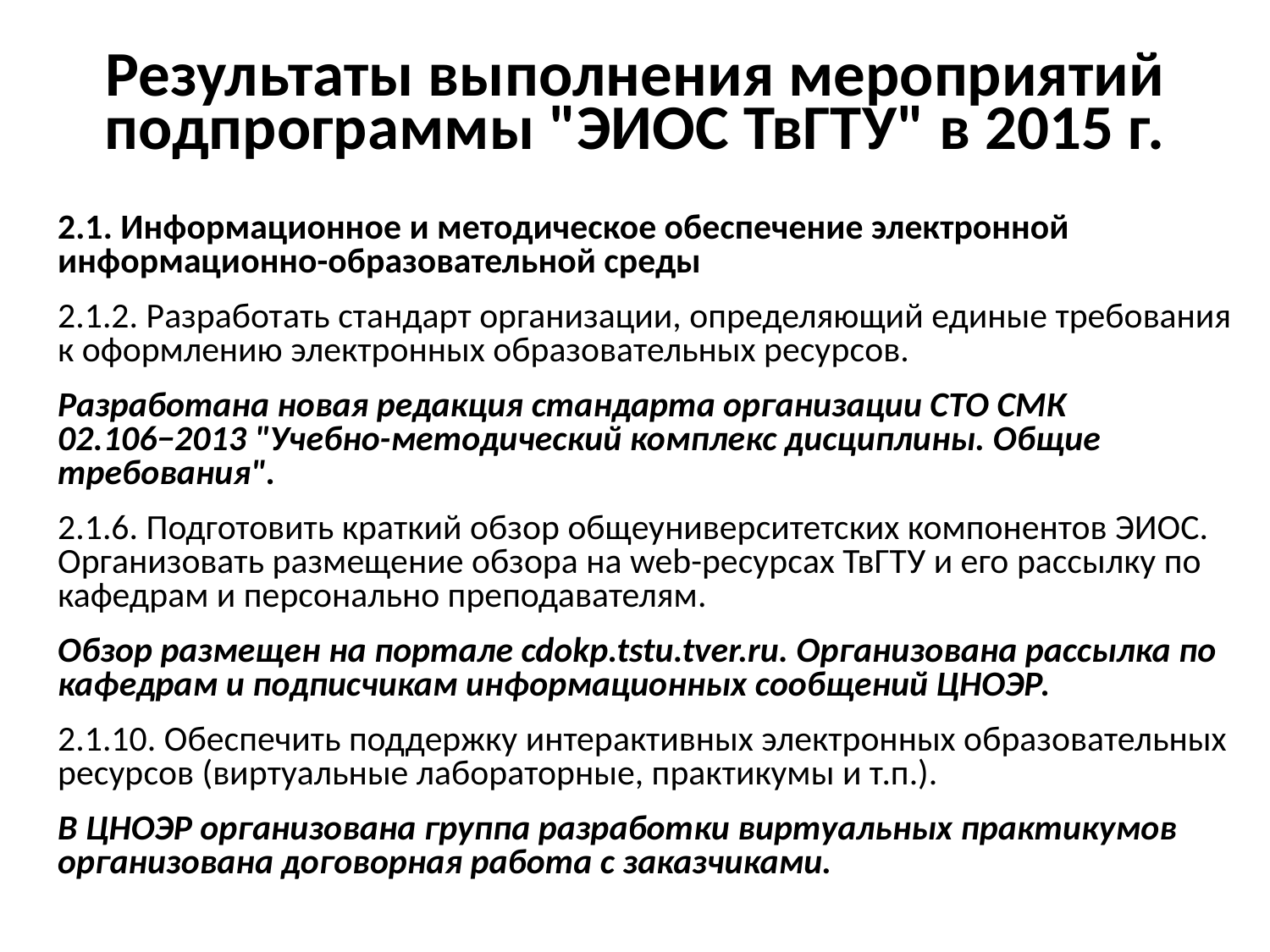

# Результаты выполнения мероприятий подпрограммы "ЭИОС ТвГТУ" в 2015 г.
2.1. Информационное и методическое обеспечение электронной информационно-образовательной среды
2.1.2. Разработать стандарт организации, определяющий единые требования к оформлению электронных образовательных ресурсов.
Разработана новая редакция стандарта организации СТО СМК 02.106−2013 "Учебно-методический комплекс дисциплины. Общие требования".
2.1.6. Подготовить краткий обзор общеуниверситетских компонентов ЭИОС. Организовать размещение обзора на web-ресурсах ТвГТУ и его рассылку по кафедрам и персонально преподавателям.
Обзор размещен на портале cdоkp.tstu.tver.ru. Организована рассылка по кафедрам и подписчикам информационных сообщений ЦНОЭР.
2.1.10. Обеспечить поддержку интерактивных электронных образовательных ресурсов (виртуальные лабораторные, практикумы и т.п.).
В ЦНОЭР организована группа разработки виртуальных практикумов организована договорная работа с заказчиками.